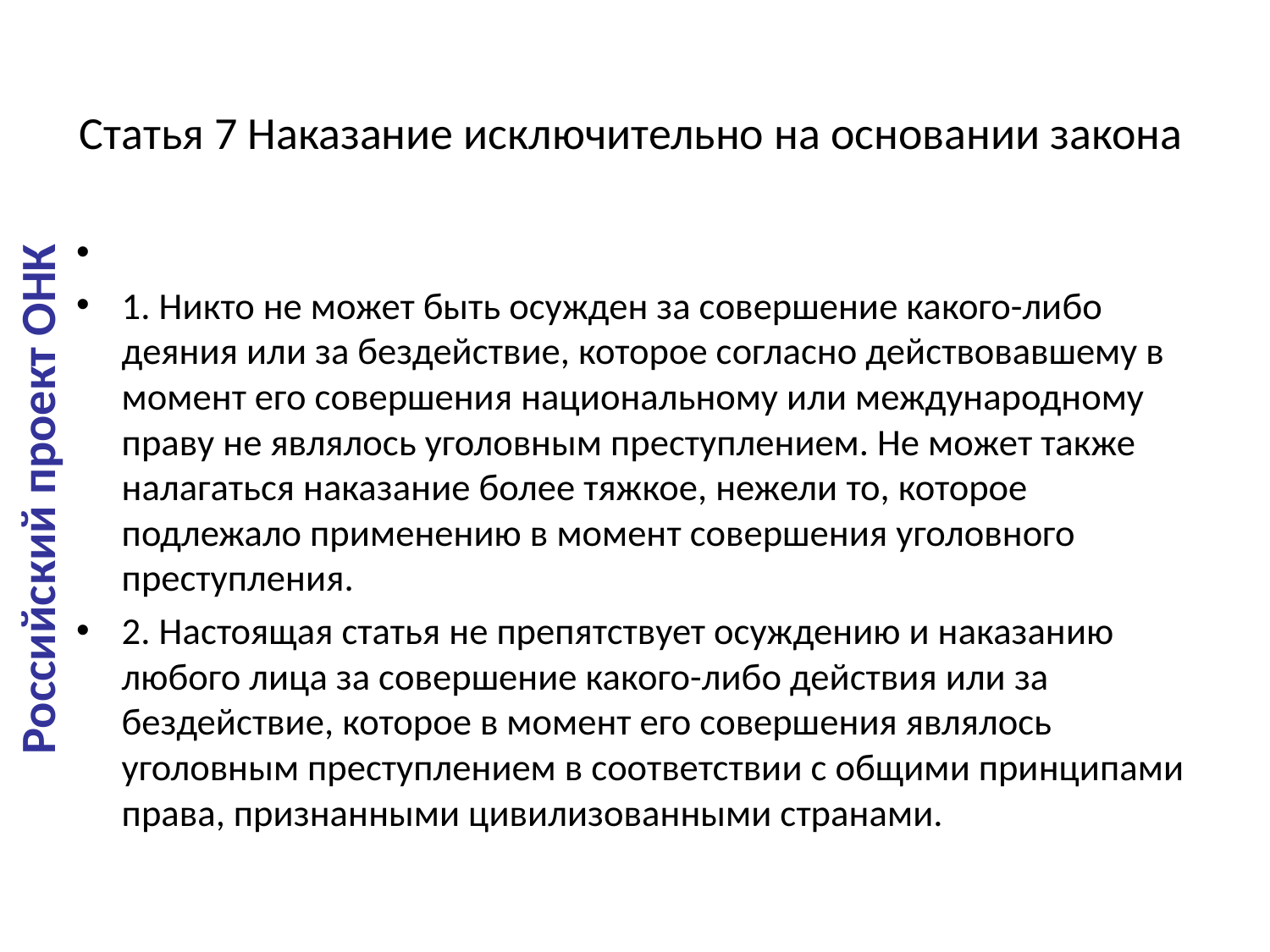

# Статья 7 Наказание исключительно на основании закона
Российский проект ОНК

1. Никто не может быть осужден за совершение какого-либо деяния или за бездействие, которое согласно действовавшему в момент его совершения национальному или международному праву не являлось уголовным преступлением. Не может также налагаться наказание более тяжкое, нежели то, которое подлежало применению в момент совершения уголовного преступления.
2. Настоящая статья не препятствует осуждению и наказанию любого лица за совершение какого-либо действия или за бездействие, которое в момент его совершения являлось уголовным преступлением в соответствии с общими принципами права, признанными цивилизованными странами.